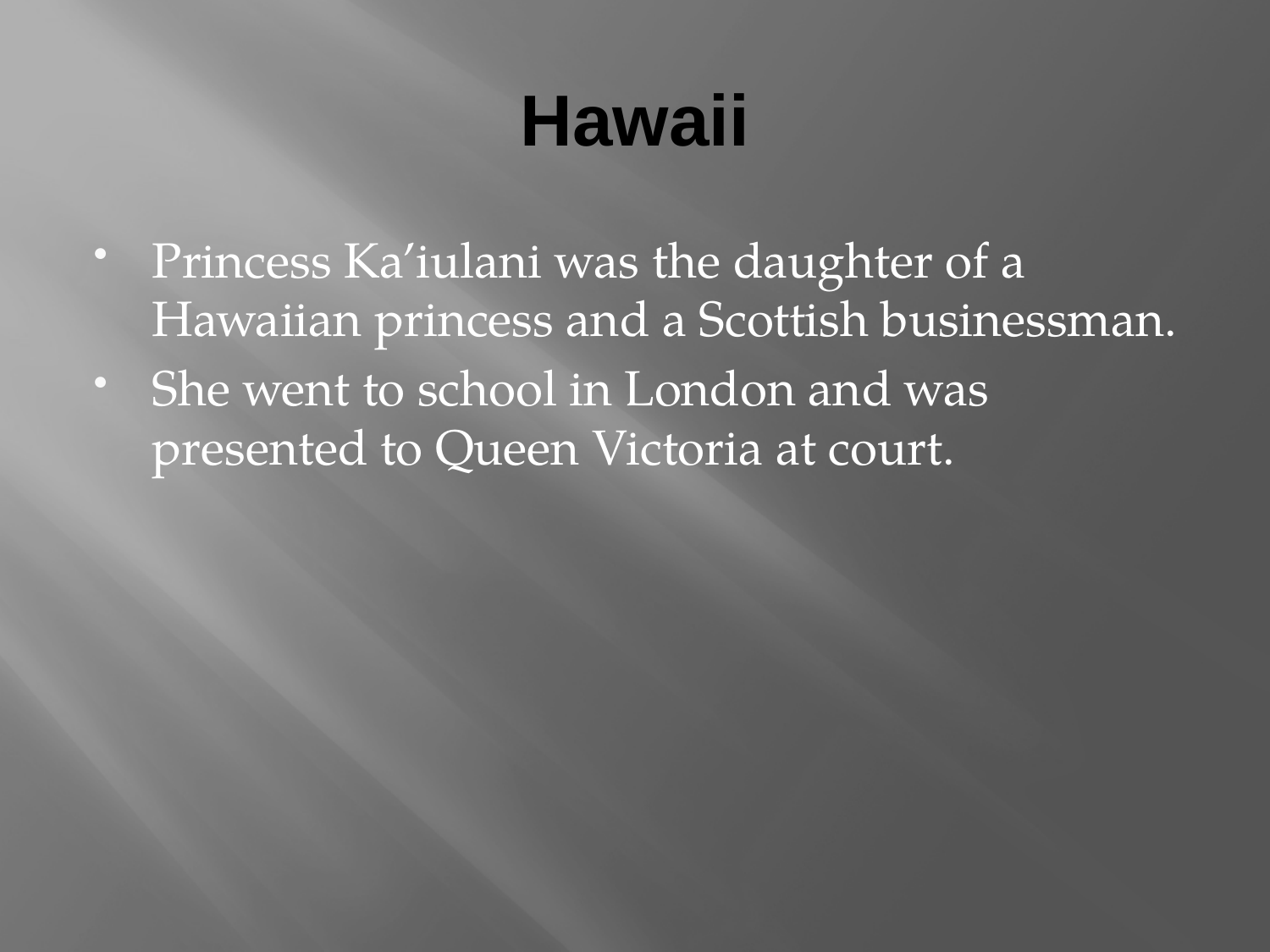

# Hawaii
Princess Ka’iulani was the daughter of a Hawaiian princess and a Scottish businessman.
She went to school in London and was presented to Queen Victoria at court.